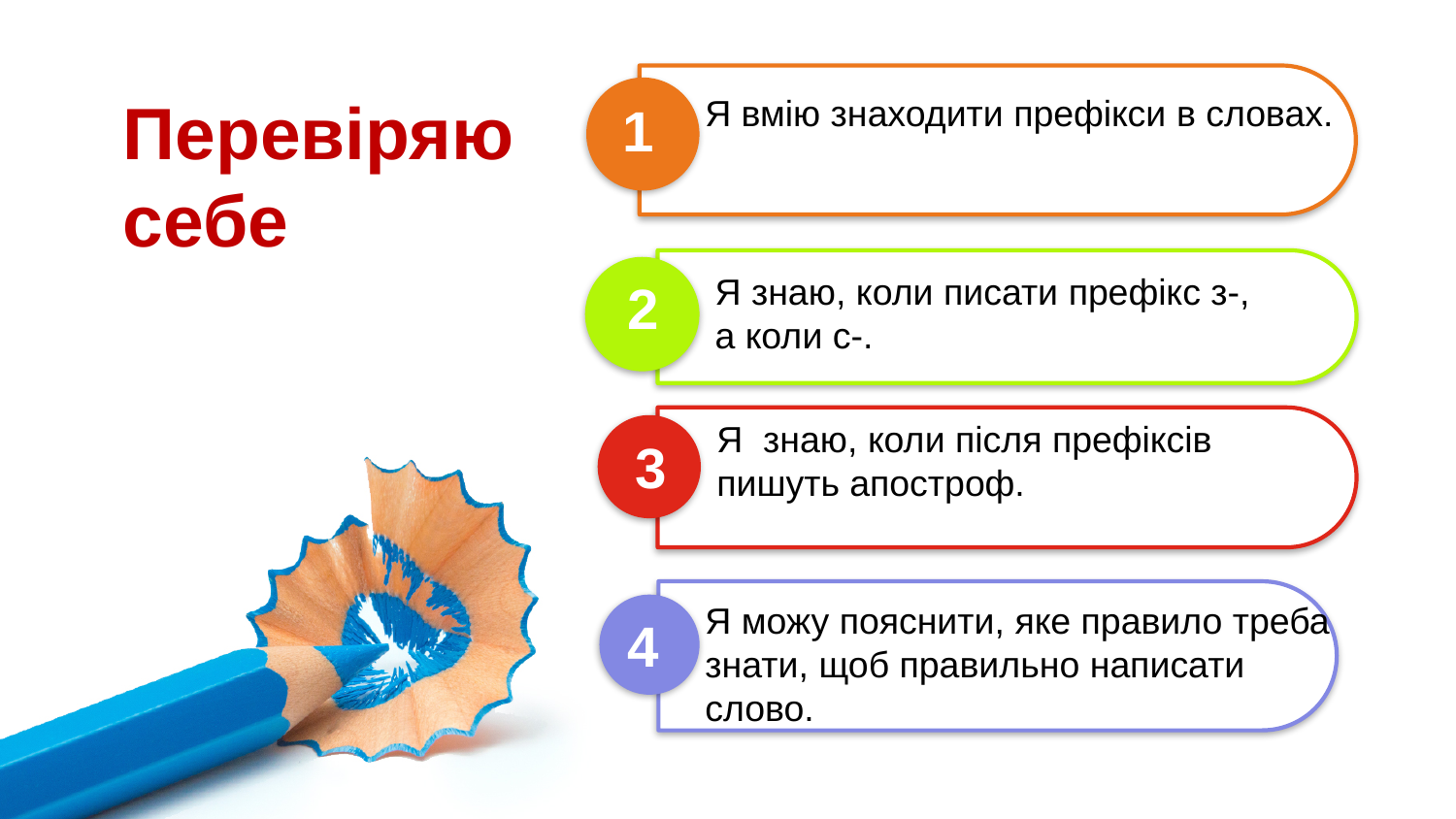

Перевіряю себе

Я вмію знаходити префікси в словах.

1

Я знаю, коли писати префікс з-,
а коли с-.
2

Я  знаю, коли після префіксів
пишуть апостроф.

3
Я можу пояснити, яке правило треба знати, щоб правильно написати
слово.

4